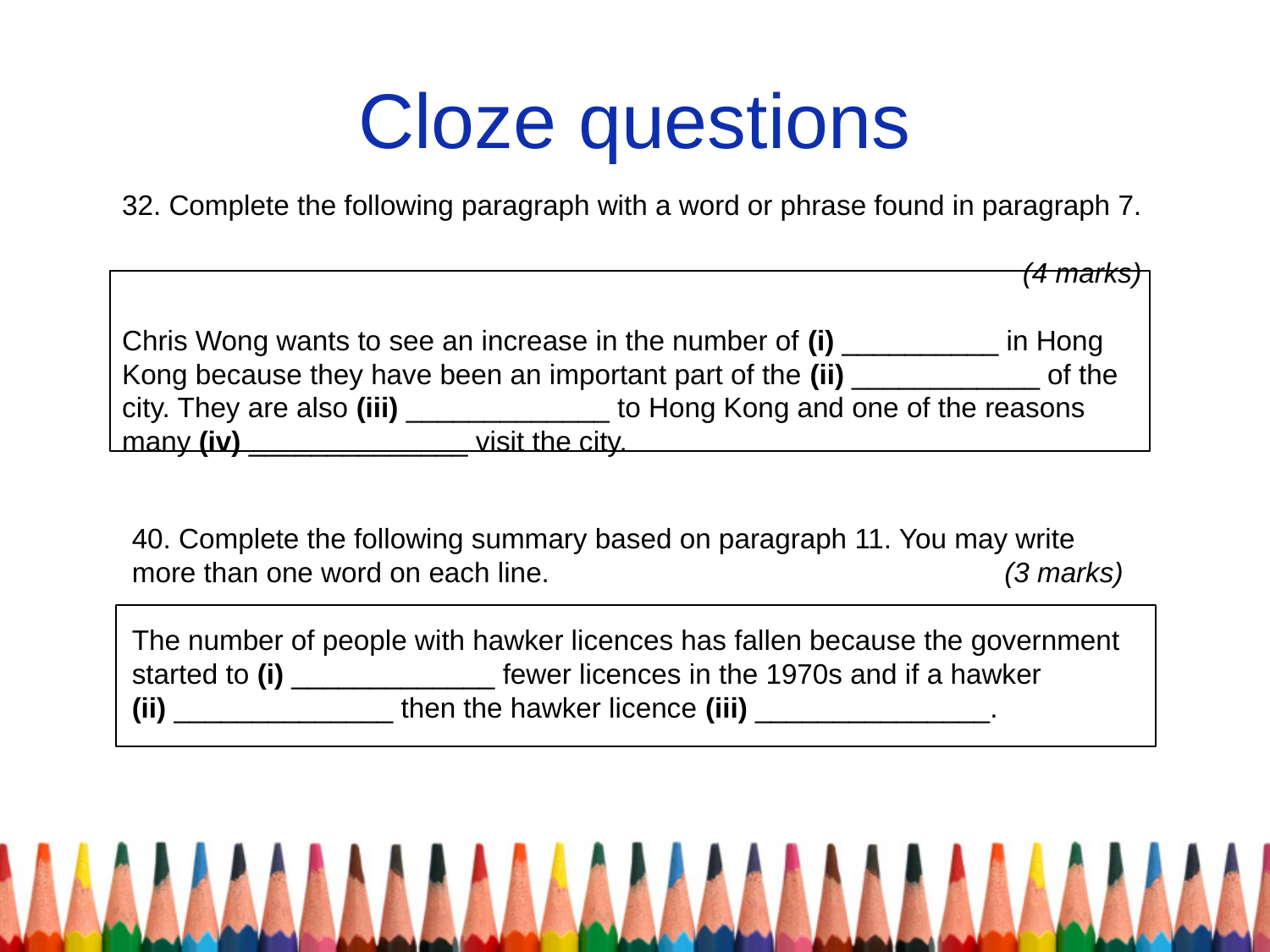

# Cloze questions
32. Complete the following paragraph with a word or phrase found in paragraph 7.
                                                                                                                   (4 marks)

Chris Wong wants to see an increase in the number of (i) __________ in Hong Kong because they have been an important part of the (ii) ____________ of the city. They are also (iii) _____________ to Hong Kong and one of the reasons many (iv) ______________ visit the city.

40. Complete the following summary based on paragraph 11. You may write more than one word on each line.                                                          (3 marks)

The number of people with hawker licences has fallen because the government started to (i) _____________ fewer licences in the 1970s and if a hawker        (ii) ______________ then the hawker licence (iii) _______________.